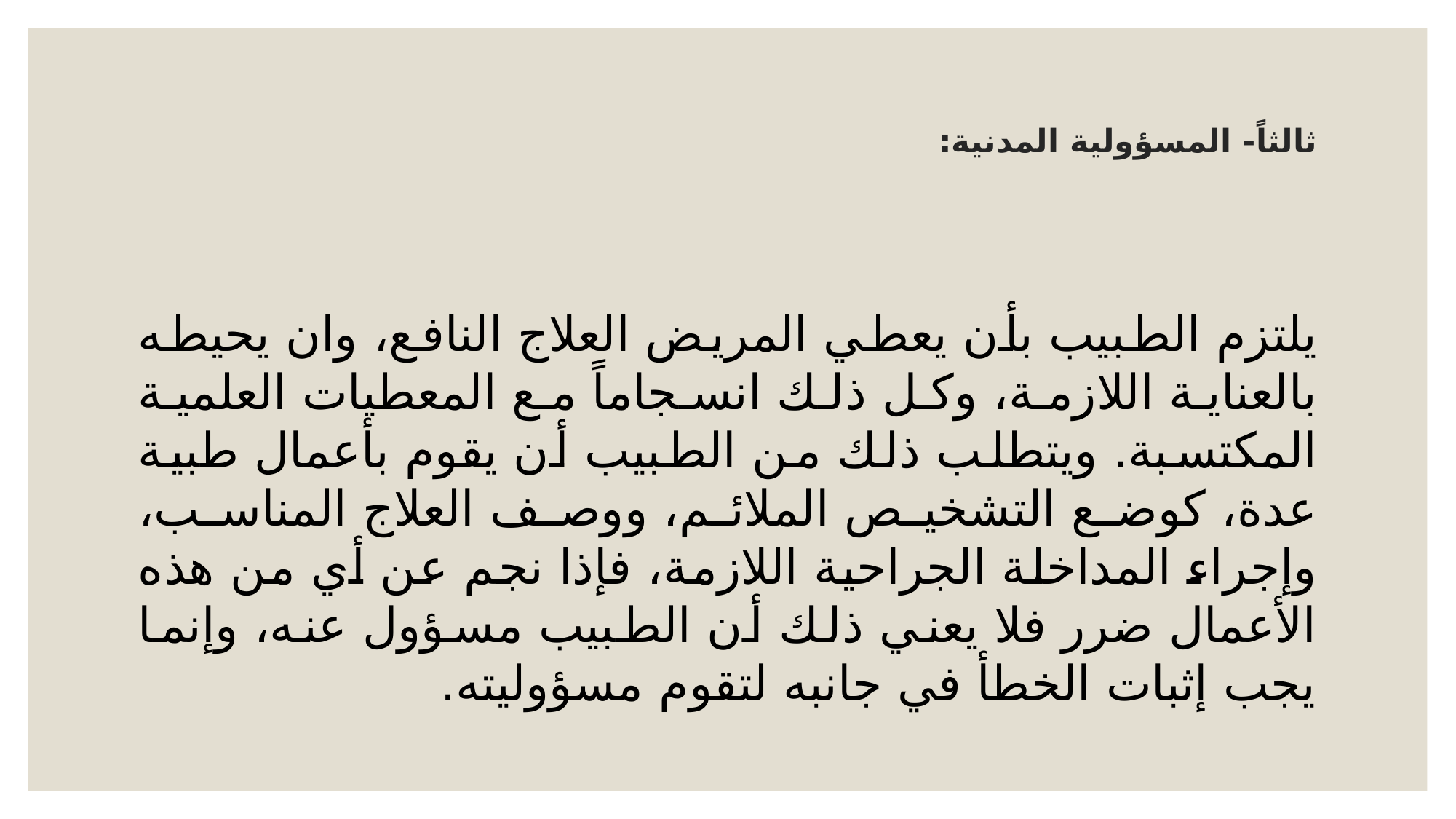

# ثالثاً- المسؤولية المدنية:

يلتزم الطبيب بأن يعطي المريض العلاج النافع، وان يحيطه بالعناية اللازمة، وكل ذلك انسجاماً مع المعطيات العلمية المكتسبة. ويتطلب ذلك من الطبيب أن يقوم بأعمال طبية عدة، كوضع التشخيص الملائم، ووصف العلاج المناسب، وإجراء المداخلة الجراحية اللازمة، فإذا نجم عن أي من هذه الأعمال ضرر فلا يعني ذلك أن الطبيب مسؤول عنه، وإنما يجب إثبات الخطأ في جانبه لتقوم مسؤوليته.